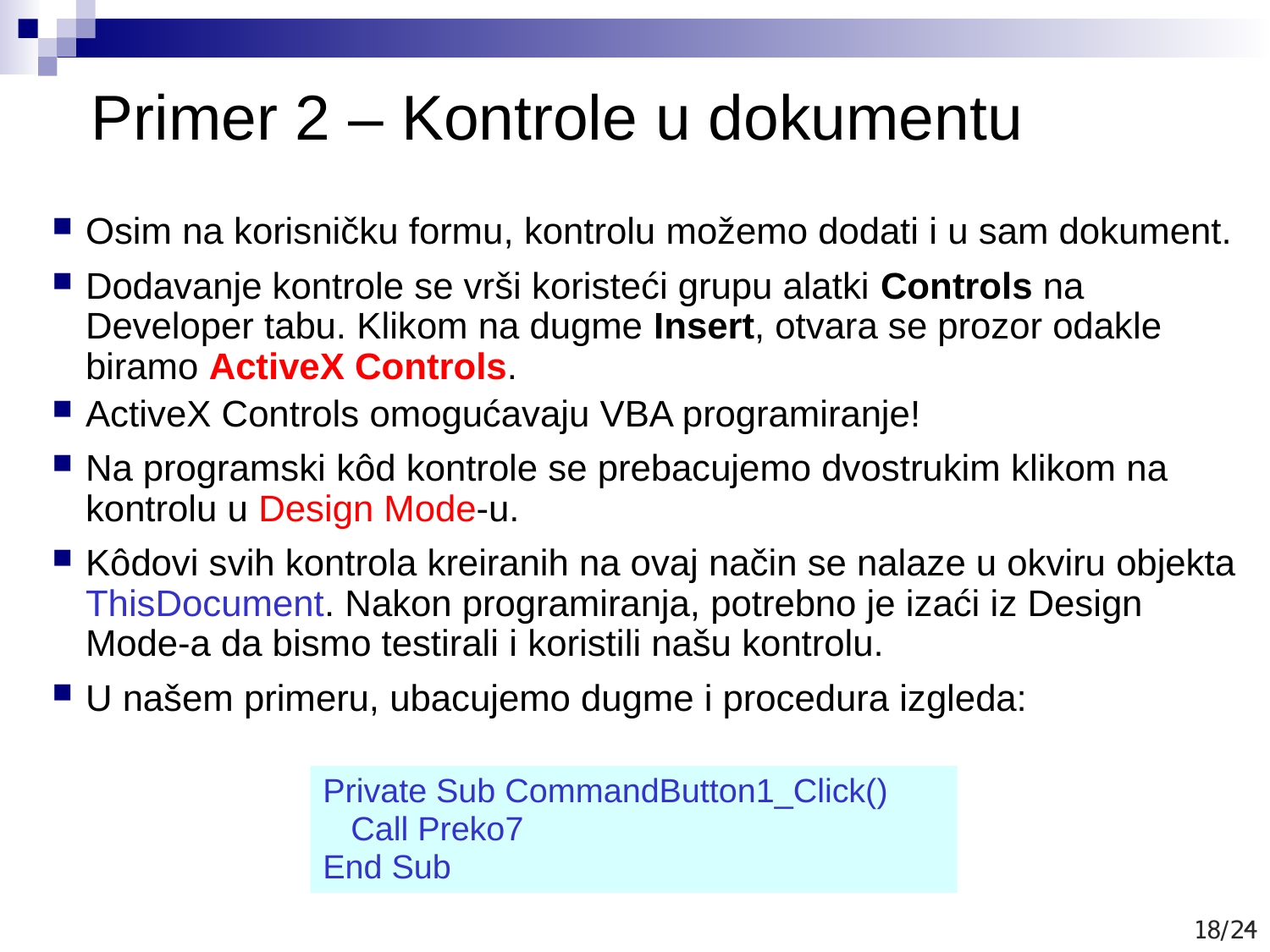

# Primer 2 – Kontrole u dokumentu
Osim na korisničku formu, kontrolu možemo dodati i u sam dokument.
Dodavanje kontrole se vrši koristeći grupu alatki Controls na Developer tabu. Klikom na dugme Insert, otvara se prozor odakle biramo ActiveX Controls.
ActiveX Controls omogućavaju VBA programiranje!
Na programski kôd kontrole se prebacujemo dvostrukim klikom na kontrolu u Design Mode-u.
Kôdovi svih kontrola kreiranih na ovaj način se nalaze u okviru objekta ThisDocument. Nakon programiranja, potrebno je izaći iz Design Mode-a da bismo testirali i koristili našu kontrolu.
U našem primeru, ubacujemo dugme i procedura izgleda:
Private Sub CommandButton1_Click()
   Call Preko7
End Sub
18/24